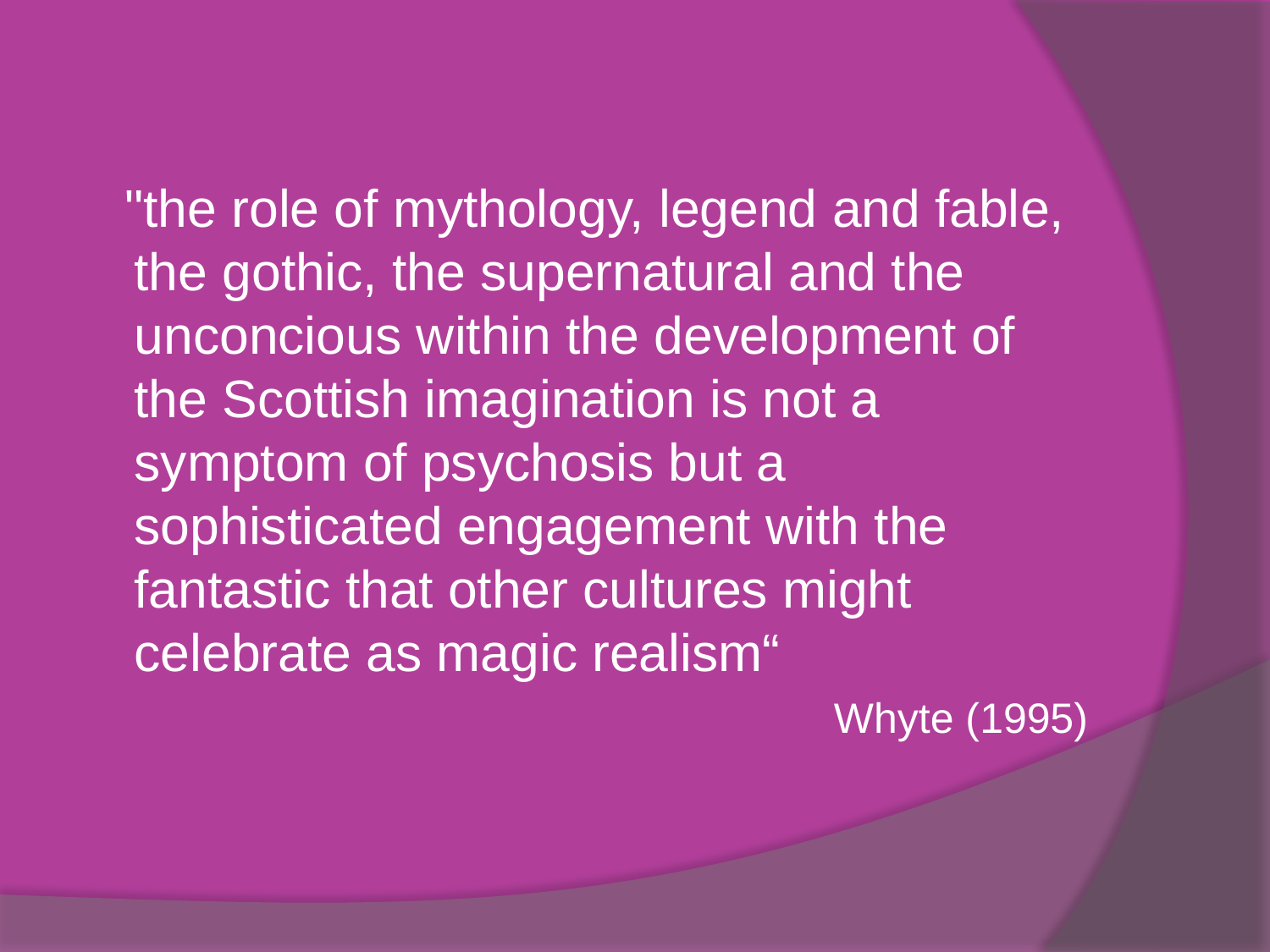

#
   "the role of mythology, legend and fable, the gothic, the supernatural and the unconcious within the development of the Scottish imagination is not a symptom of psychosis but a sophisticated engagement with the fantastic that other cultures might celebrate as magic realism“
Whyte (1995)